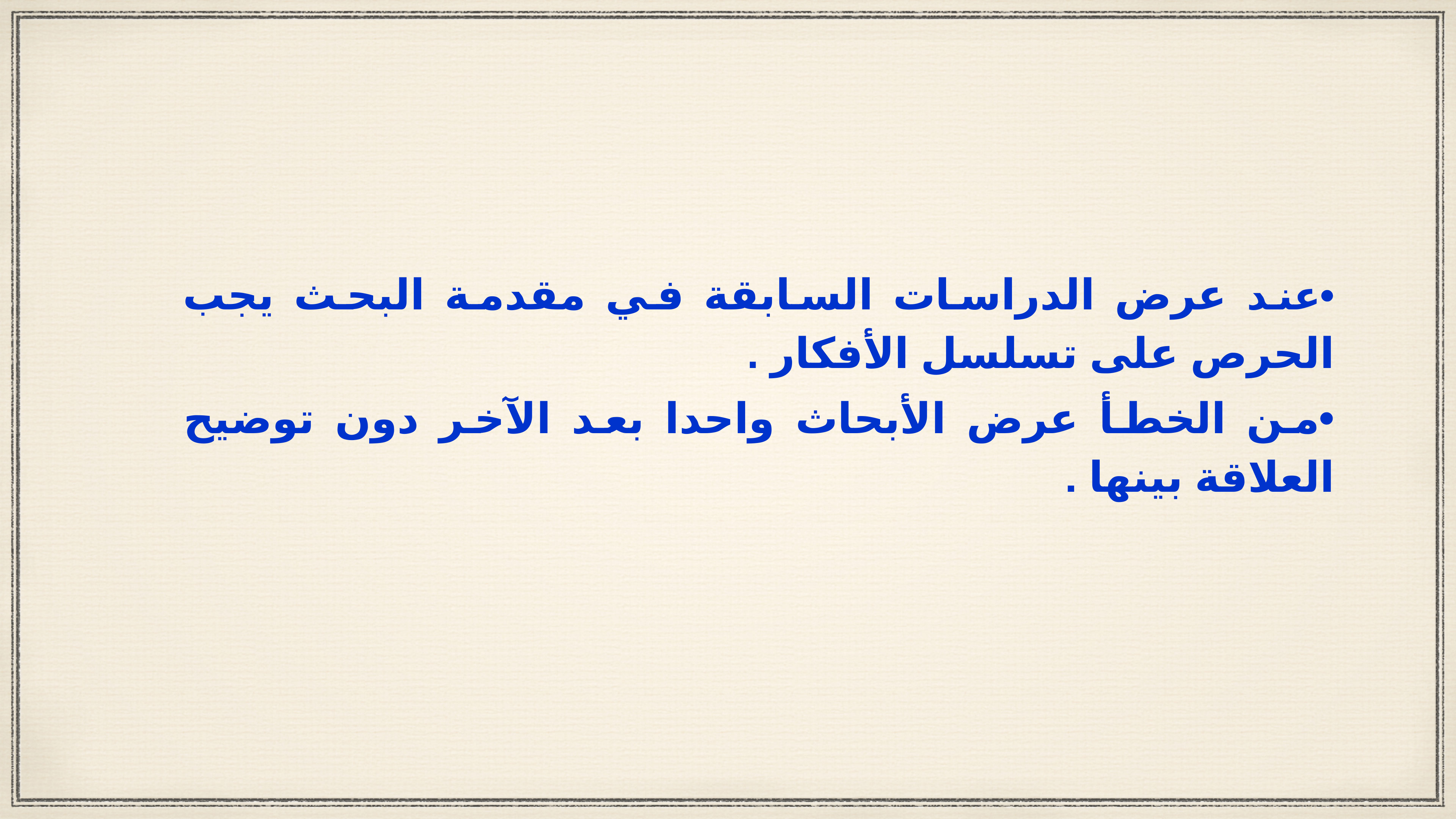

# •	عند عرض الدراسات السابقة في مقدمة البحث يجب الحرص على تسلسل الأفكار .
•	من الخطأ عرض الأبحاث واحدا بعد الآخر دون توضيح العلاقة بينها .